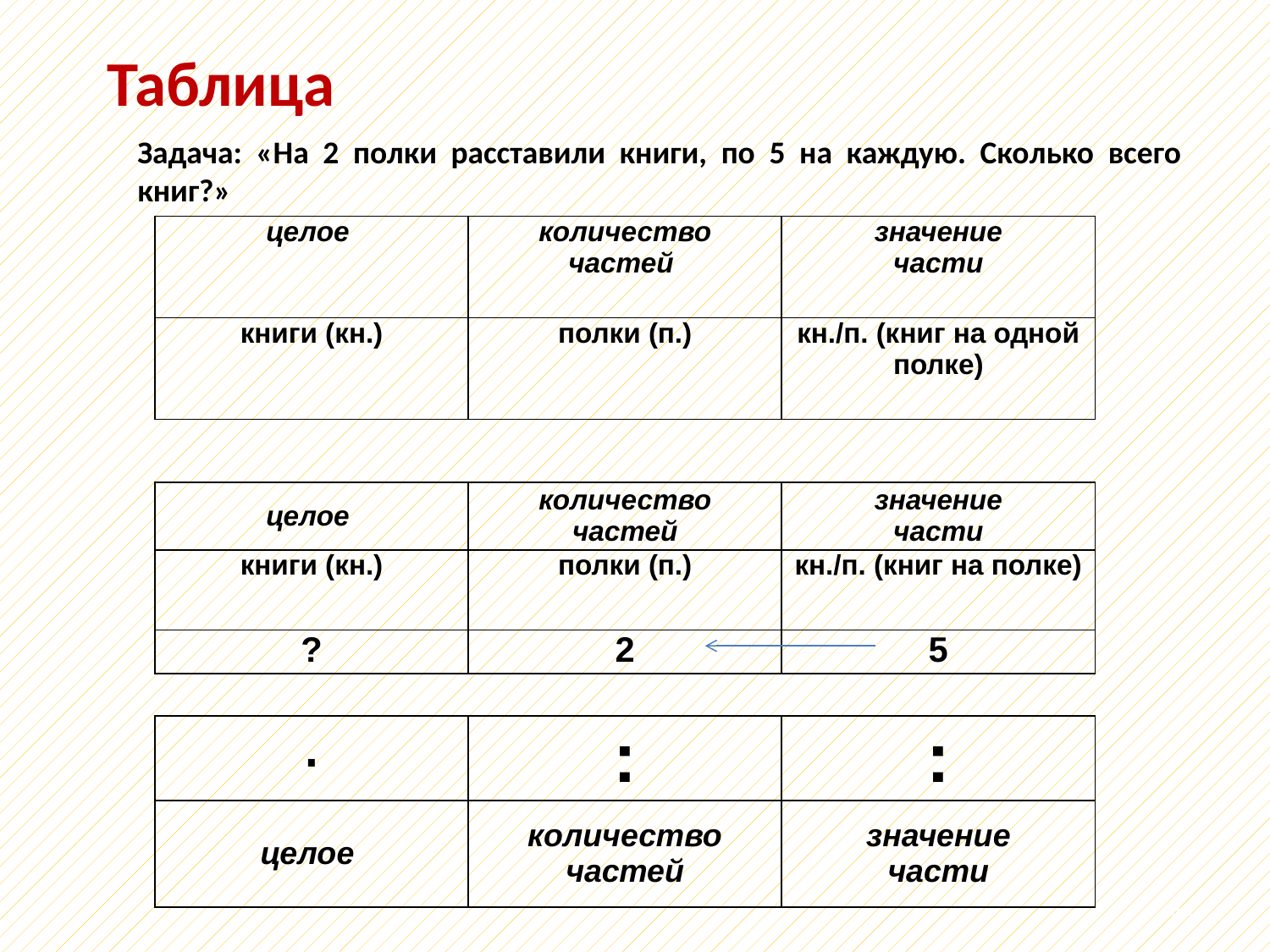

Таблица
Задача: «На 2 полки расставили книги, по 5 на каждую. Сколько всего книг?»
| целое | количество частей | значение части |
| --- | --- | --- |
| книги (кн.) | полки (п.) | кн./п. (книг на одной полке) |
| целое | количество частей | значение части |
| --- | --- | --- |
| книги (кн.) | полки (п.) | кн./п. (книг на полке) |
| ? | 2 | 5 |
| · | : | : |
| --- | --- | --- |
| целое | количество частей | значение части |
11